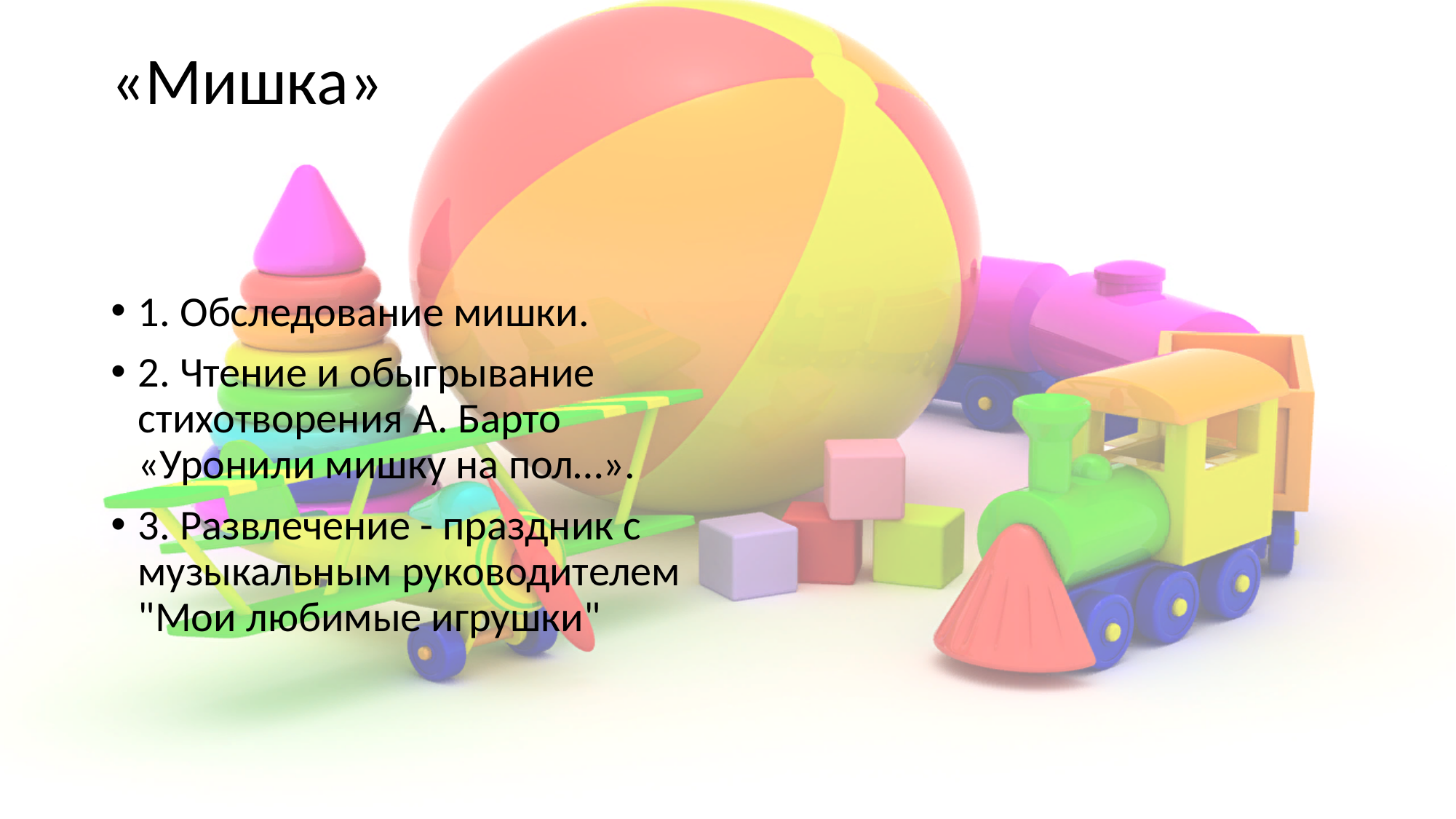

# «Мишка»

1. Обследование мишки.
2. Чтение и обыгрывание стихотворения А. Барто «Уронили мишку на пол…».
3. Развлечение - праздник с музыкальным руководителем "Мои любимые игрушки"